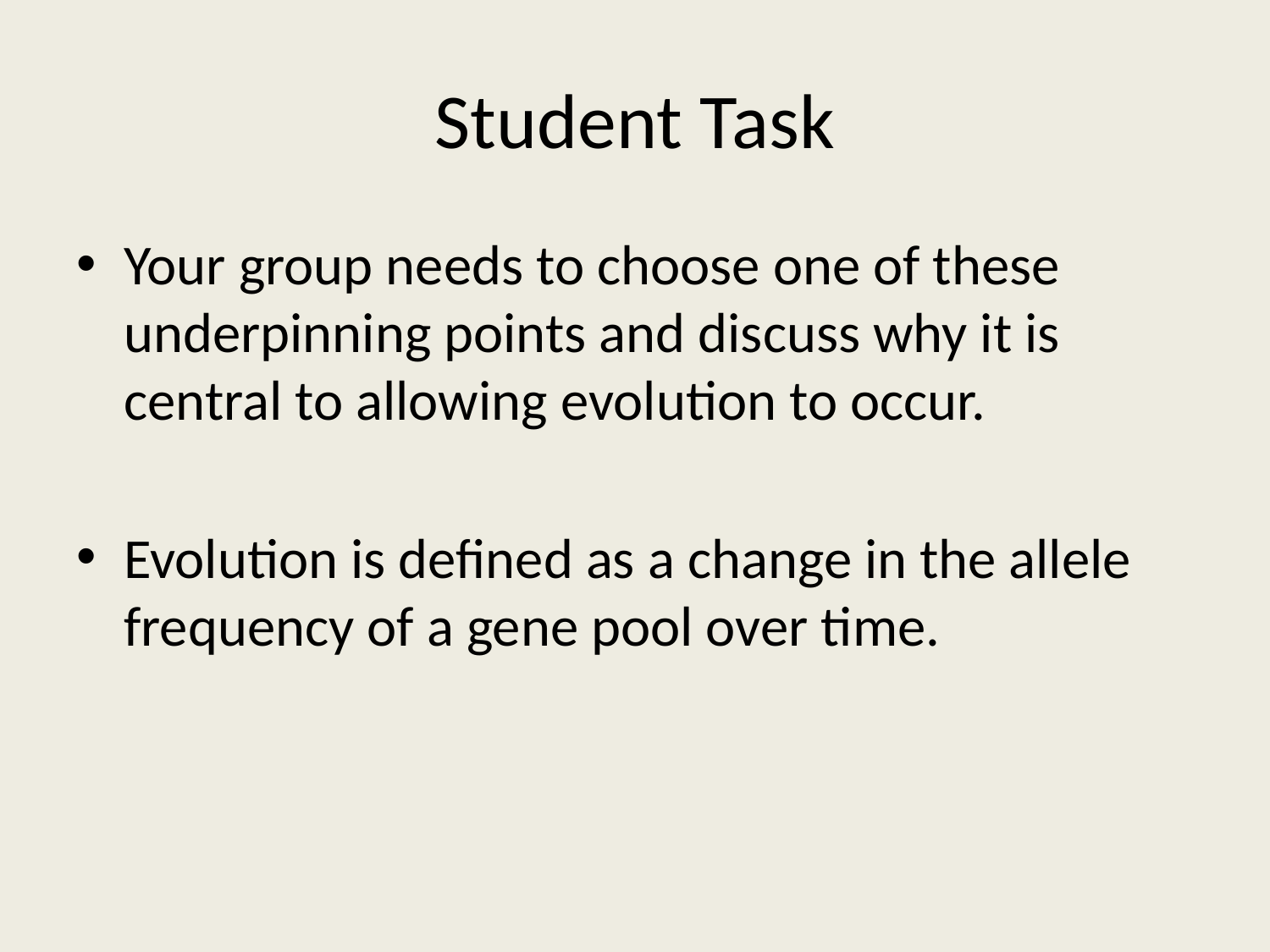

# Student Task
Your group needs to choose one of these underpinning points and discuss why it is central to allowing evolution to occur.

Evolution is defined as a change in the allele frequency of a gene pool over time.